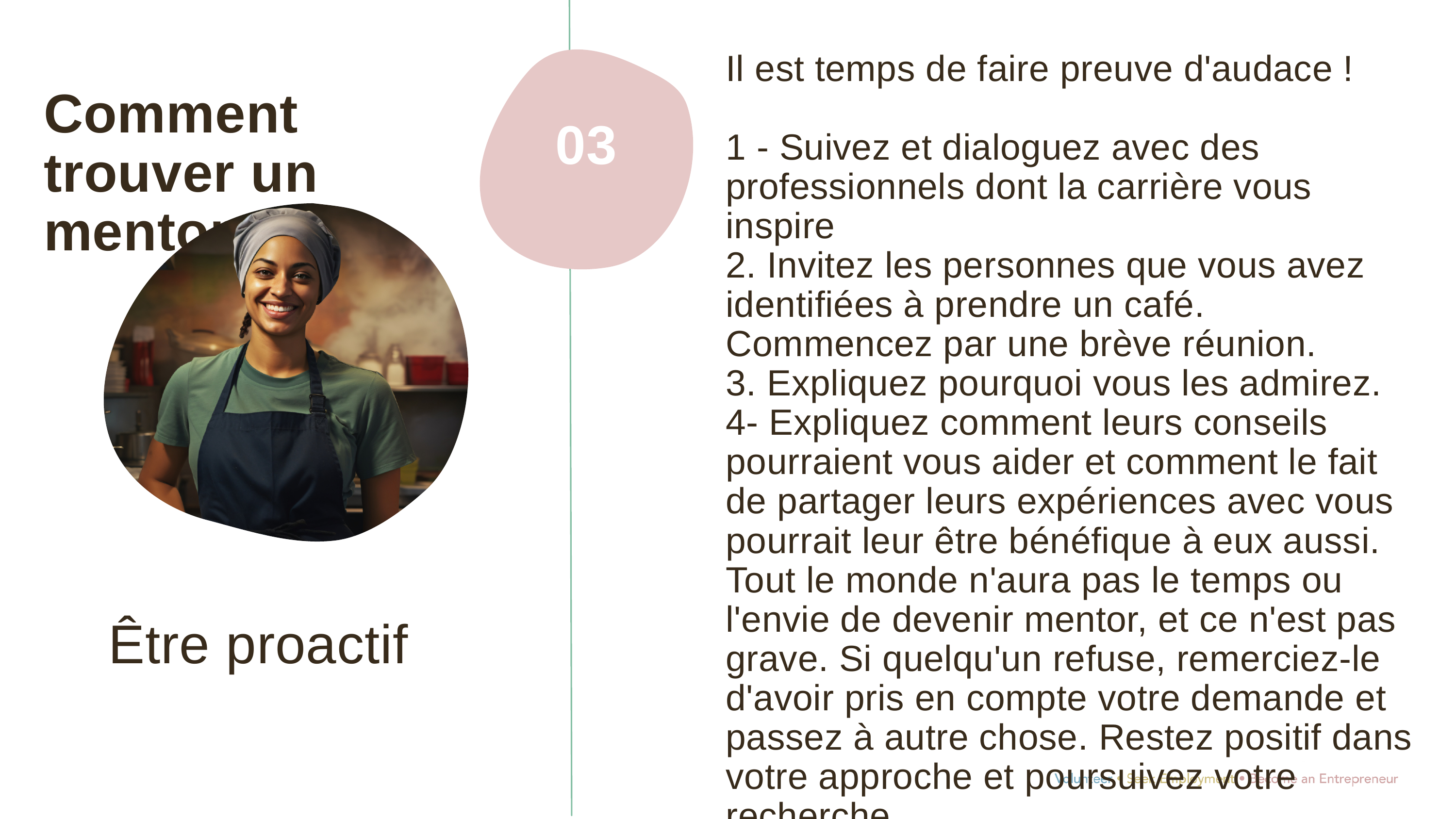

Il est temps de faire preuve d'audace !

1 - Suivez et dialoguez avec des professionnels dont la carrière vous inspire
2. Invitez les personnes que vous avez identifiées à prendre un café. Commencez par une brève réunion.
3. Expliquez pourquoi vous les admirez.
4- Expliquez comment leurs conseils pourraient vous aider et comment le fait de partager leurs expériences avec vous pourrait leur être bénéfique à eux aussi.
Tout le monde n'aura pas le temps ou l'envie de devenir mentor, et ce n'est pas grave. Si quelqu'un refuse, remerciez-le d'avoir pris en compte votre demande et passez à autre chose. Restez positif dans votre approche et poursuivez votre recherche.

Comment trouver un mentor

Être proactif
03